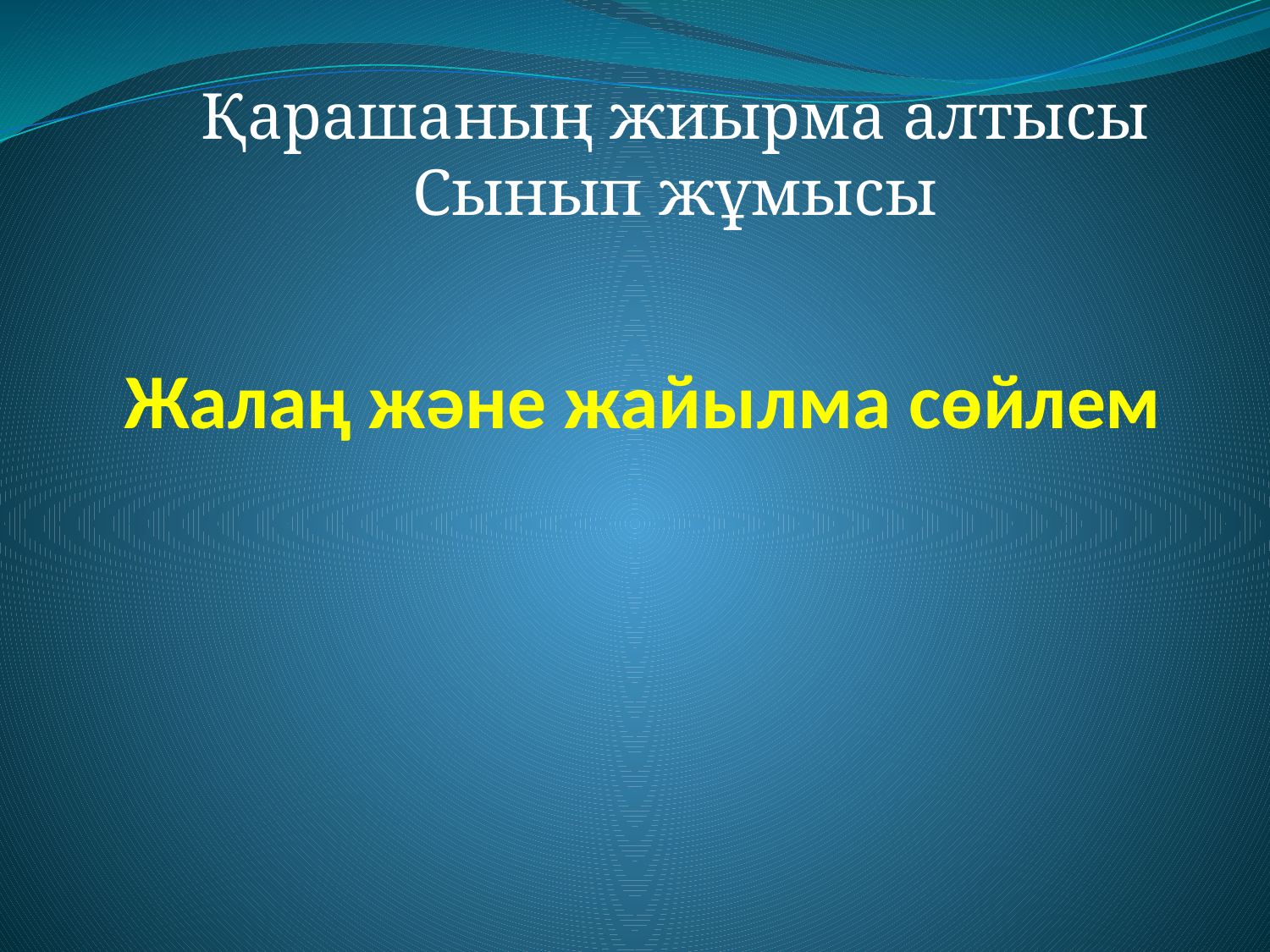

Қарашаның жиырма алтысы
Сынып жұмысы
# Жалаң және жайылма сөйлем